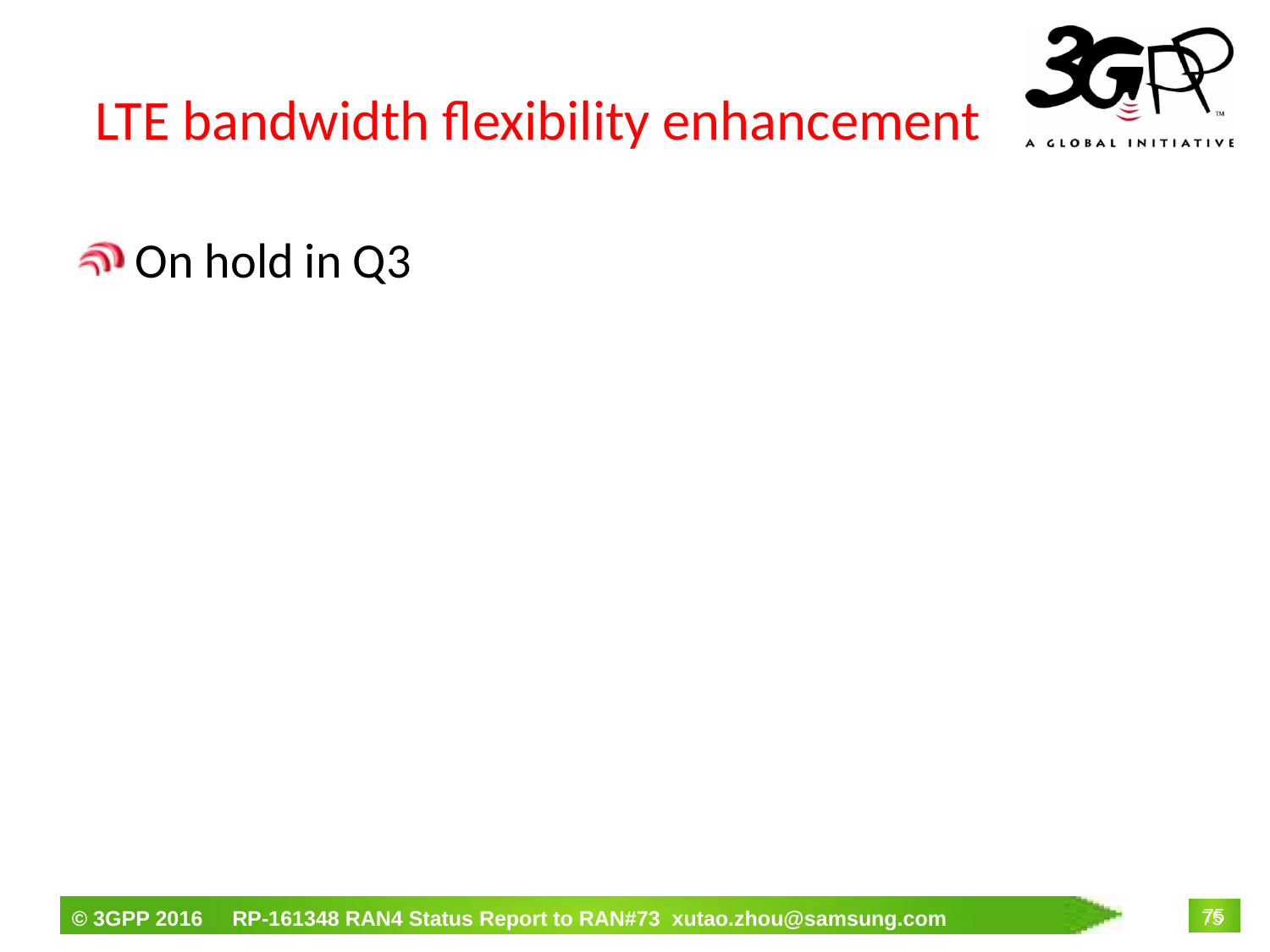

# LTE bandwidth flexibility enhancement
 On hold in Q3

75